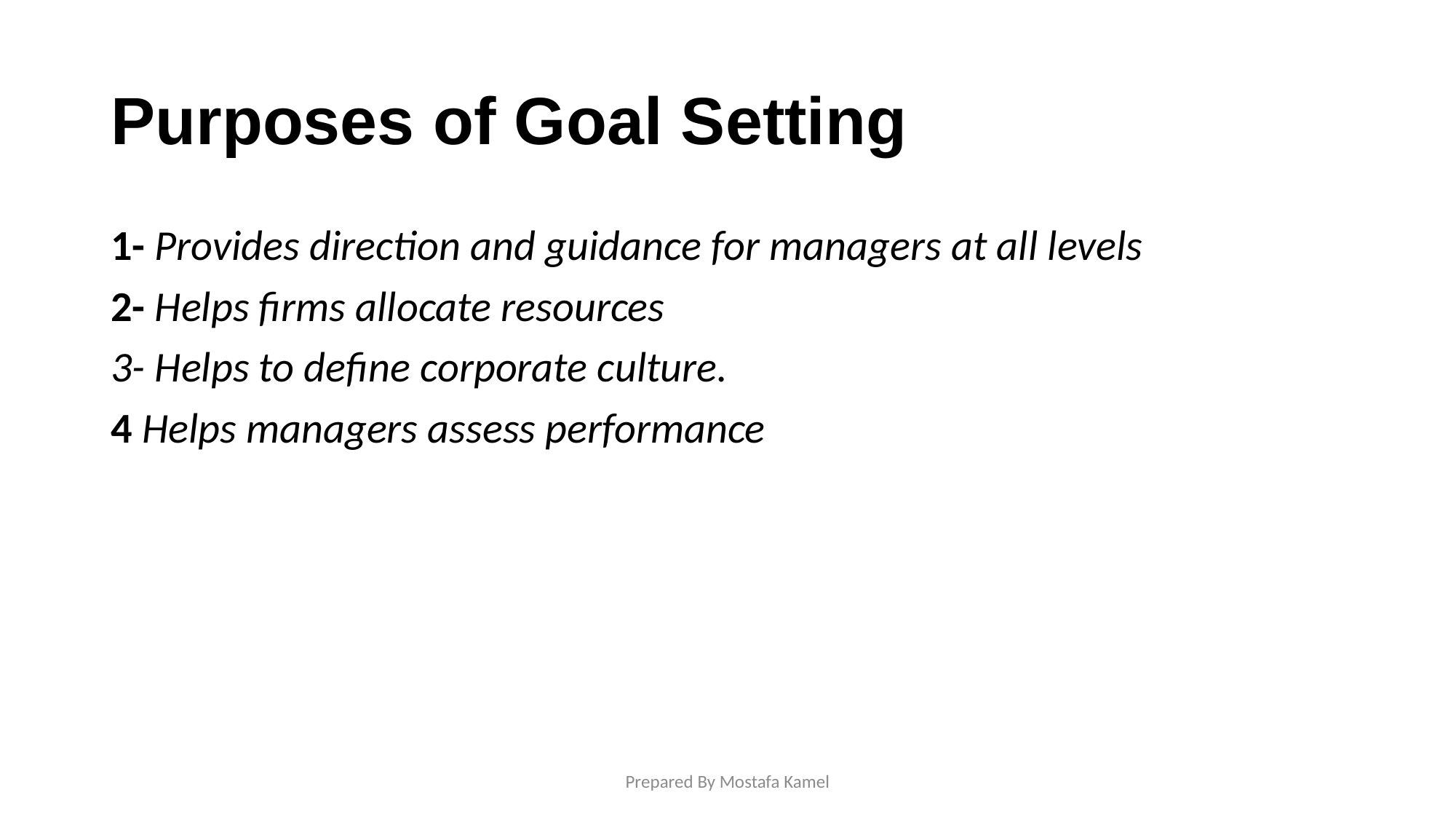

# Purposes of Goal Setting
1- Provides direction and guidance for managers at all levels
2- Helps firms allocate resources
3- Helps to define corporate culture.
4 Helps managers assess performance
Prepared By Mostafa Kamel